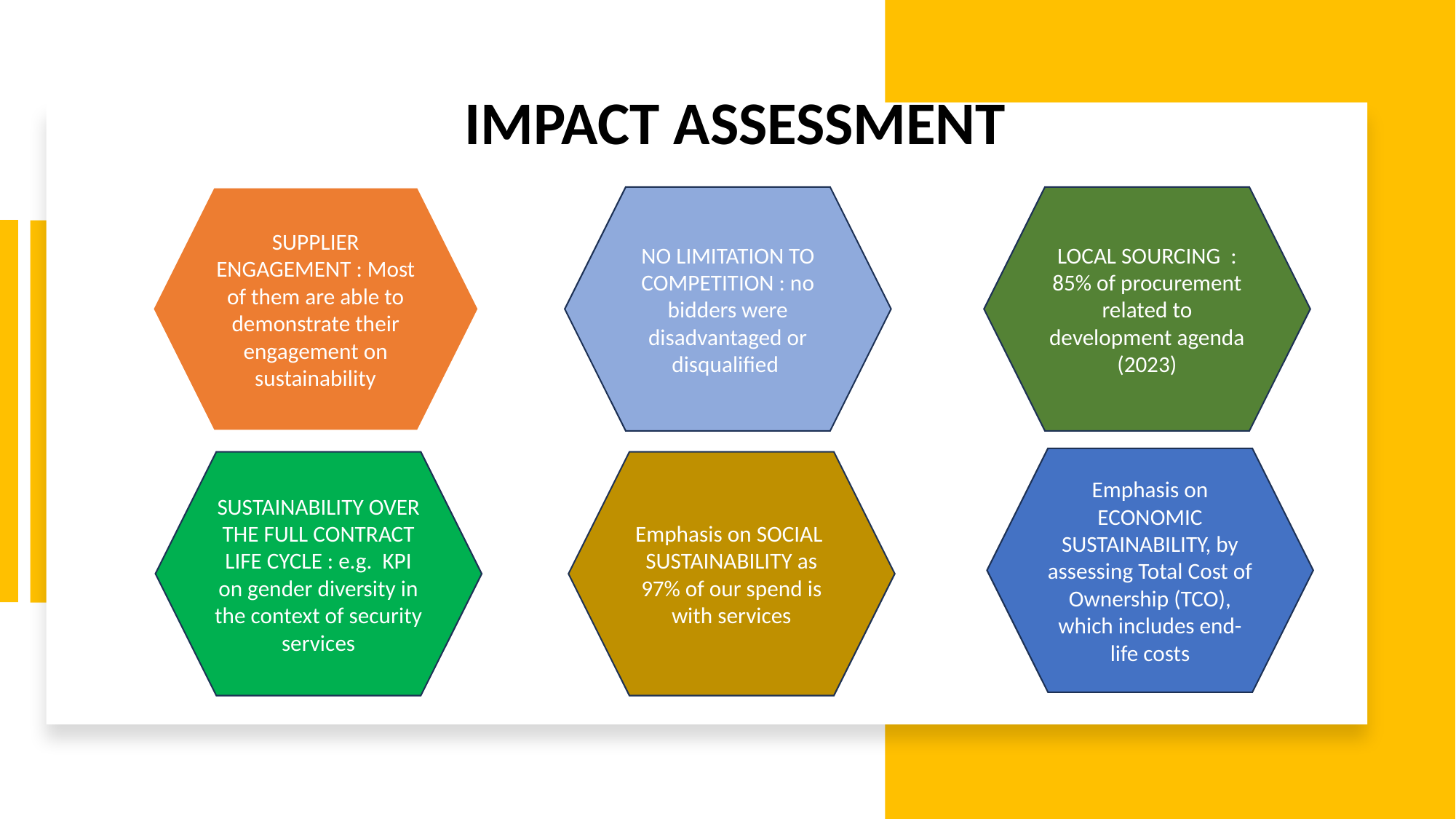

# IMPACT ASSESSMENT

NO LIMITATION TO COMPETITION : no bidders were disadvantaged or disqualified
SUPPLIER ENGAGEMENT : Most of them are able to demonstrate their engagement on sustainability
LOCAL SOURCING  : 85% of procurement related to development agenda (2023)

Emphasis on ECONOMIC SUSTAINABILITY, by assessing Total Cost of Ownership (TCO), which includes end-life costs
SUSTAINABILITY OVER THE FULL CONTRACT LIFE CYCLE : e.g.  KPI on gender diversity in the context of security services
Emphasis on SOCIAL  SUSTAINABILITY as 97% of our spend is with services